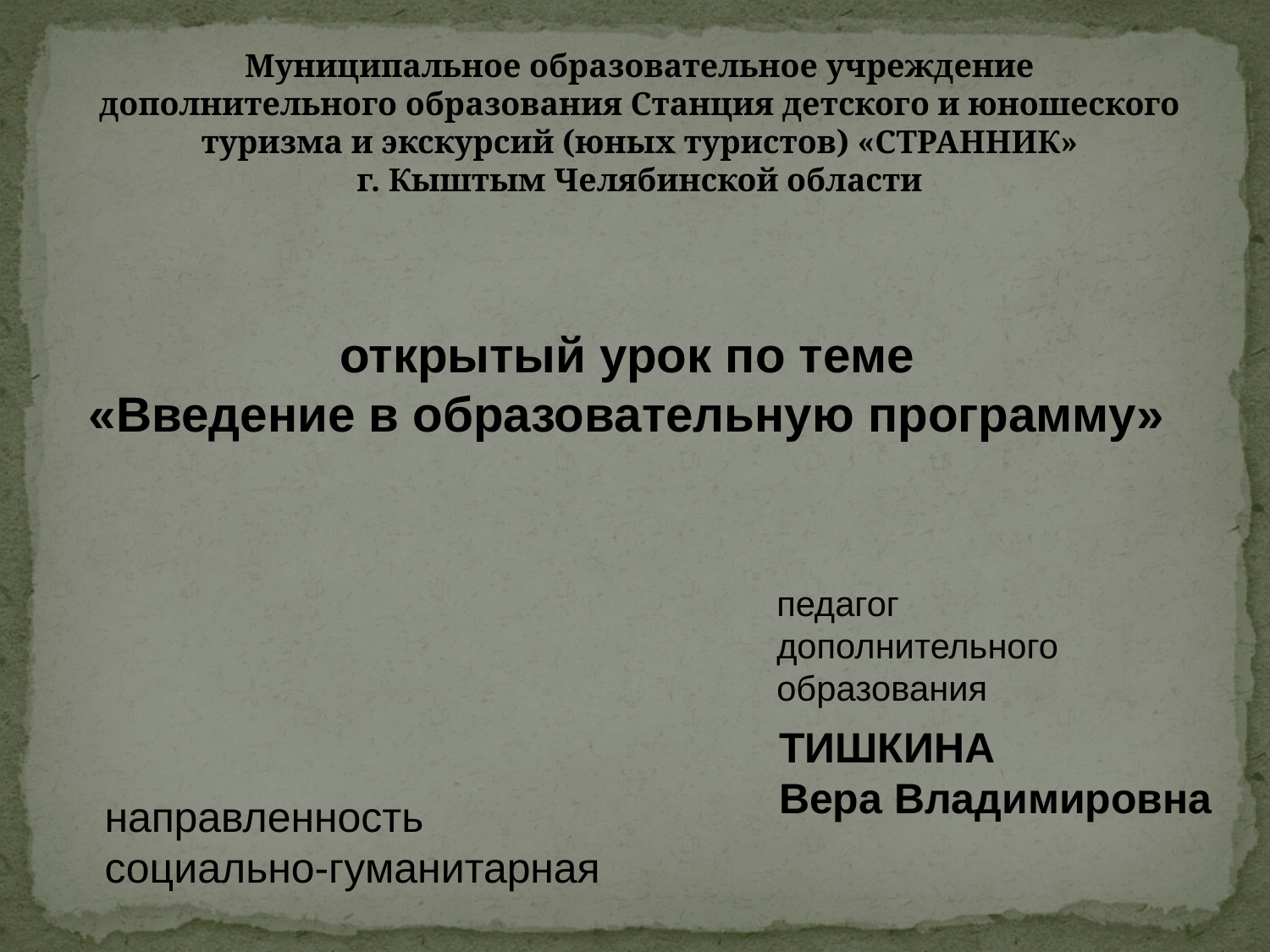

#
Муниципальное образовательное учреждение дополнительного образования Станция детского и юношеского туризма и экскурсий (юных туристов) «СТРАННИК»
г. Кыштым Челябинской области

открытый урок по теме
«Введение в образовательную программу»
педагог
дополнительного
образования
ТИШКИНА
Вера Владимировна
направленность
социально-гуманитарная